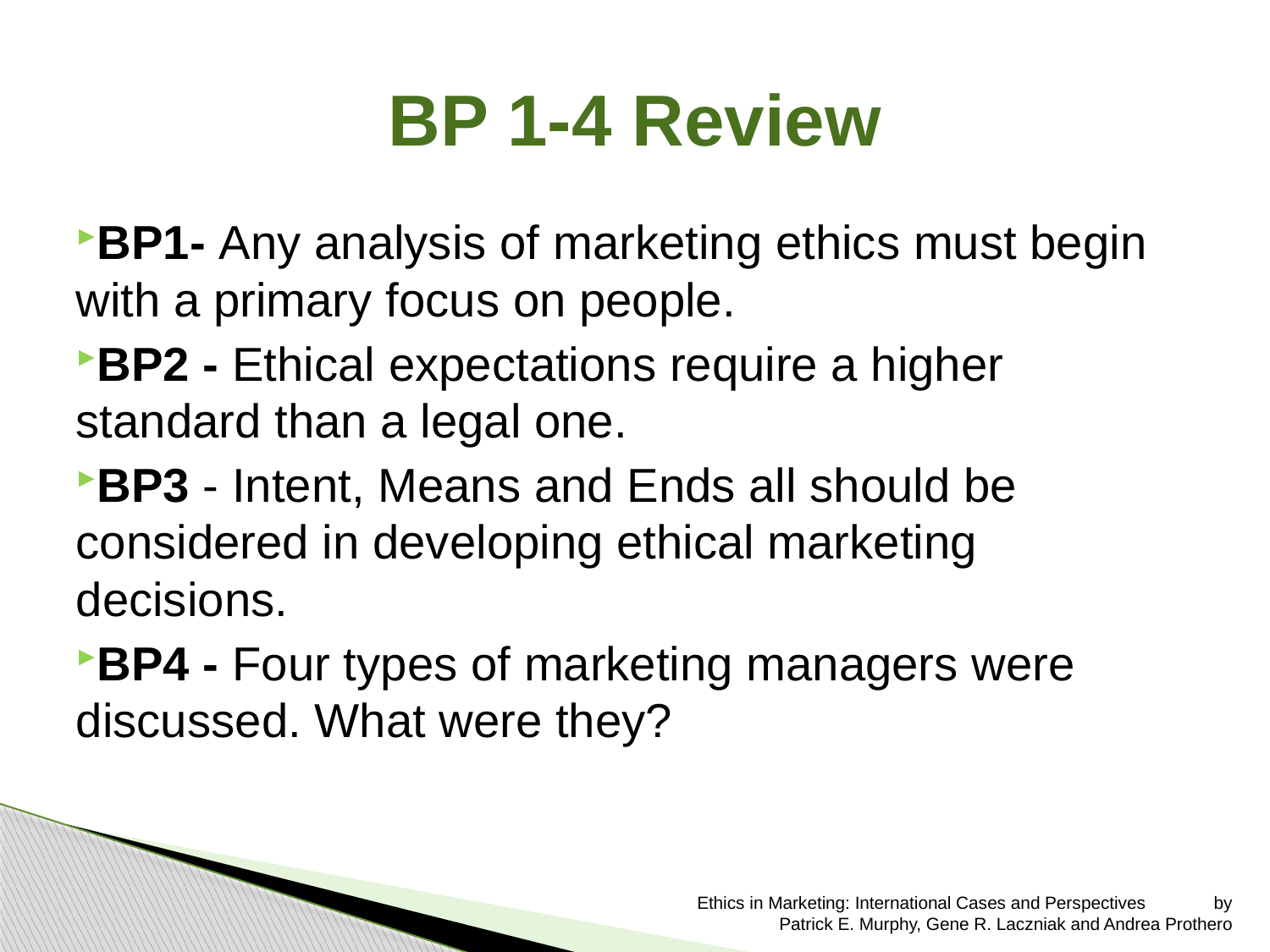

# BP 1-4 Review
BP1- Any analysis of marketing ethics must begin with a primary focus on people.
BP2 - Ethical expectations require a higher standard than a legal one.
BP3 - Intent, Means and Ends all should be considered in developing ethical marketing decisions.
BP4 - Four types of marketing managers were discussed. What were they?
     Ethics in Marketing: International Cases and Perspectives              by Patrick E. Murphy, Gene R. Laczniak and Andrea Prothero